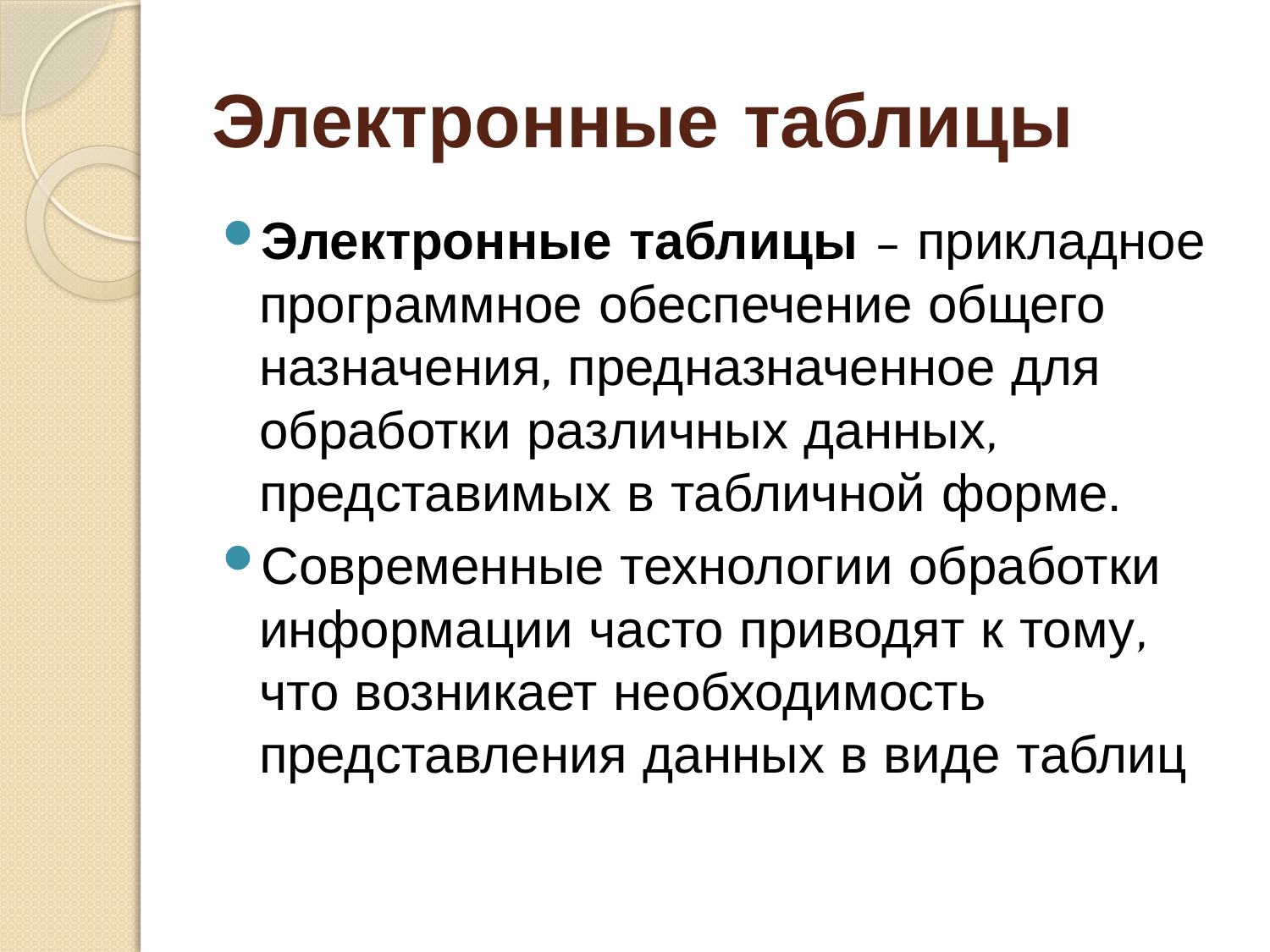

# Электронные таблицы
Электронные таблицы – прикладное программное обеспечение общего назначения, предназначенное для обработки различных данных, представимых в табличной форме.
Современные технологии обработки информации часто приводят к тому, что возникает необходимость представления данных в виде таблиц